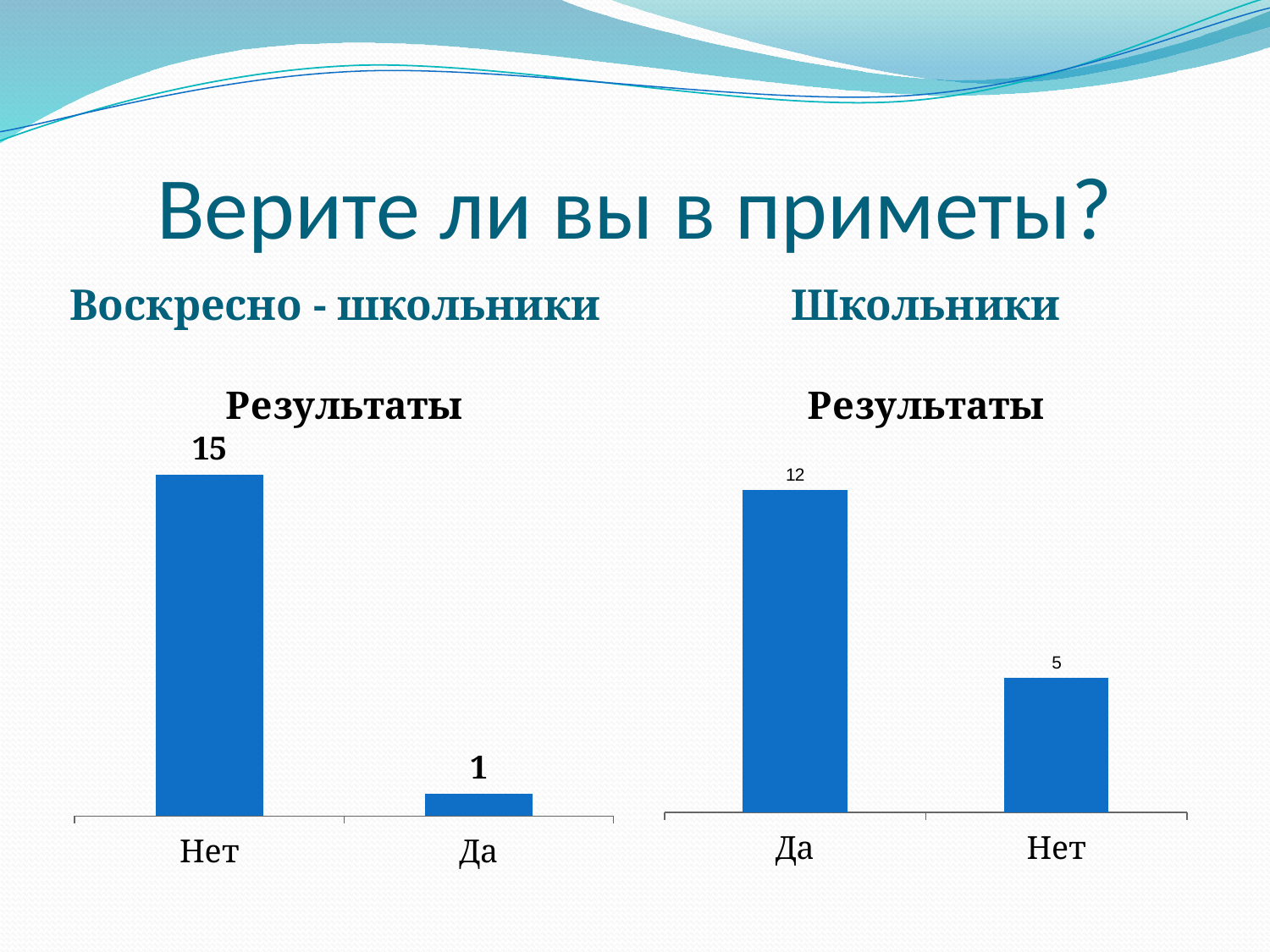

# Верите ли вы в приметы?
Воскресно - школьники
Школьники

### Chart:

| Category | Результаты |
|---|---|
| Нет | 15.0 |
| Да | 1.0 |

### Chart:

| Category | Результаты |
|---|---|
| Да | 12.0 |
| Нет | 5.0 |